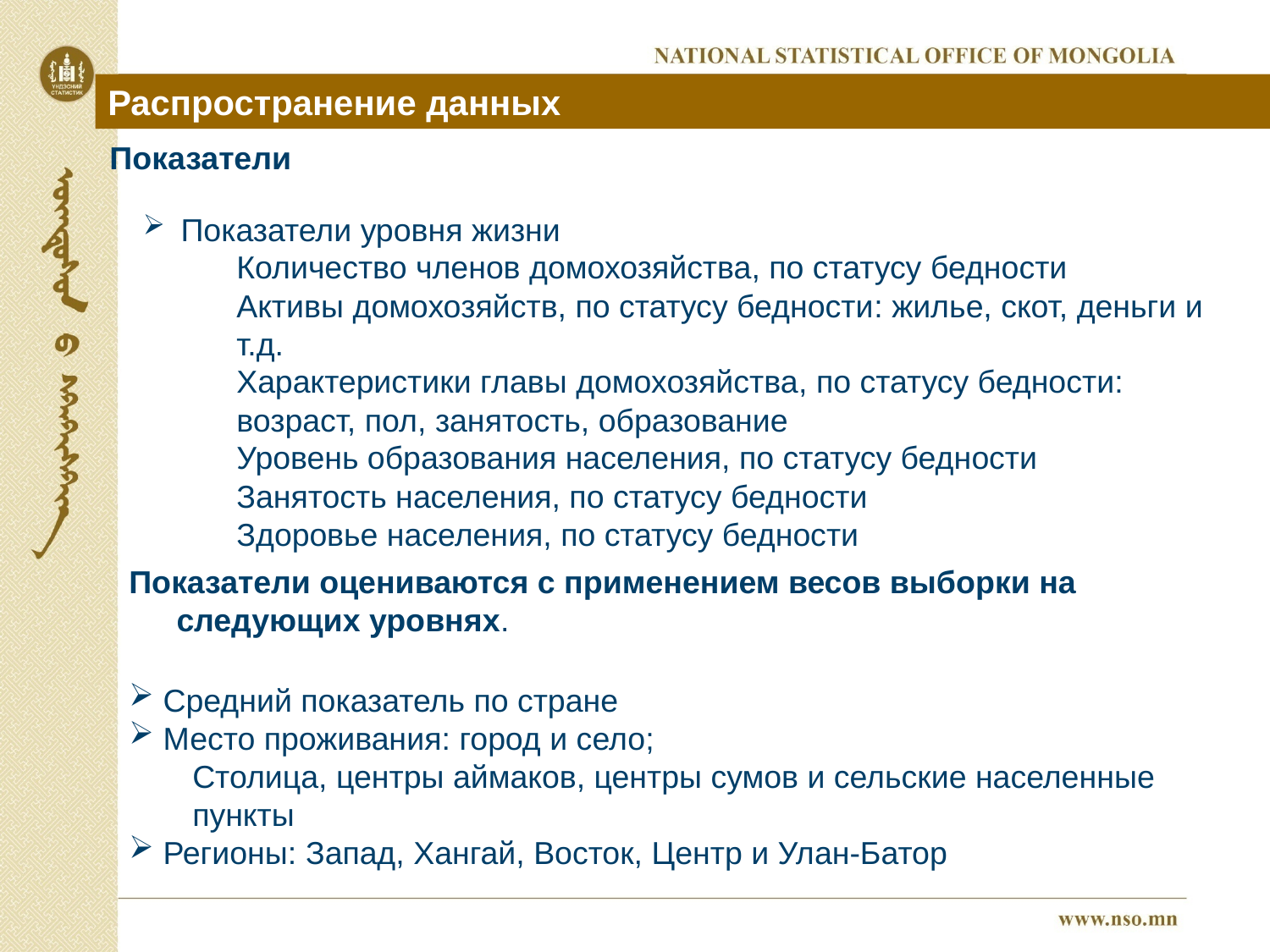

Распространение данных
Показатели

 Показатели уровня жизни
	Количество членов домохозяйства, по статусу бедности
	Активы домохозяйств, по статусу бедности: жилье, скот, деньги и 	т.д.
	Характеристики главы домохозяйства, по статусу бедности: 	возраст, пол, занятость, образование
	Уровень образования населения, по статусу бедности
	Занятость населения, по статусу бедности
	Здоровье населения, по статусу бедности

Показатели оцениваются с применением весов выборки на следующих уровнях.

 Средний показатель по стране
 Место проживания: город и село;
	Столица, центры аймаков, центры сумов и сельские населенные пункты
 Регионы: Запад, Хангай, Восток, Центр и Улан-Батор